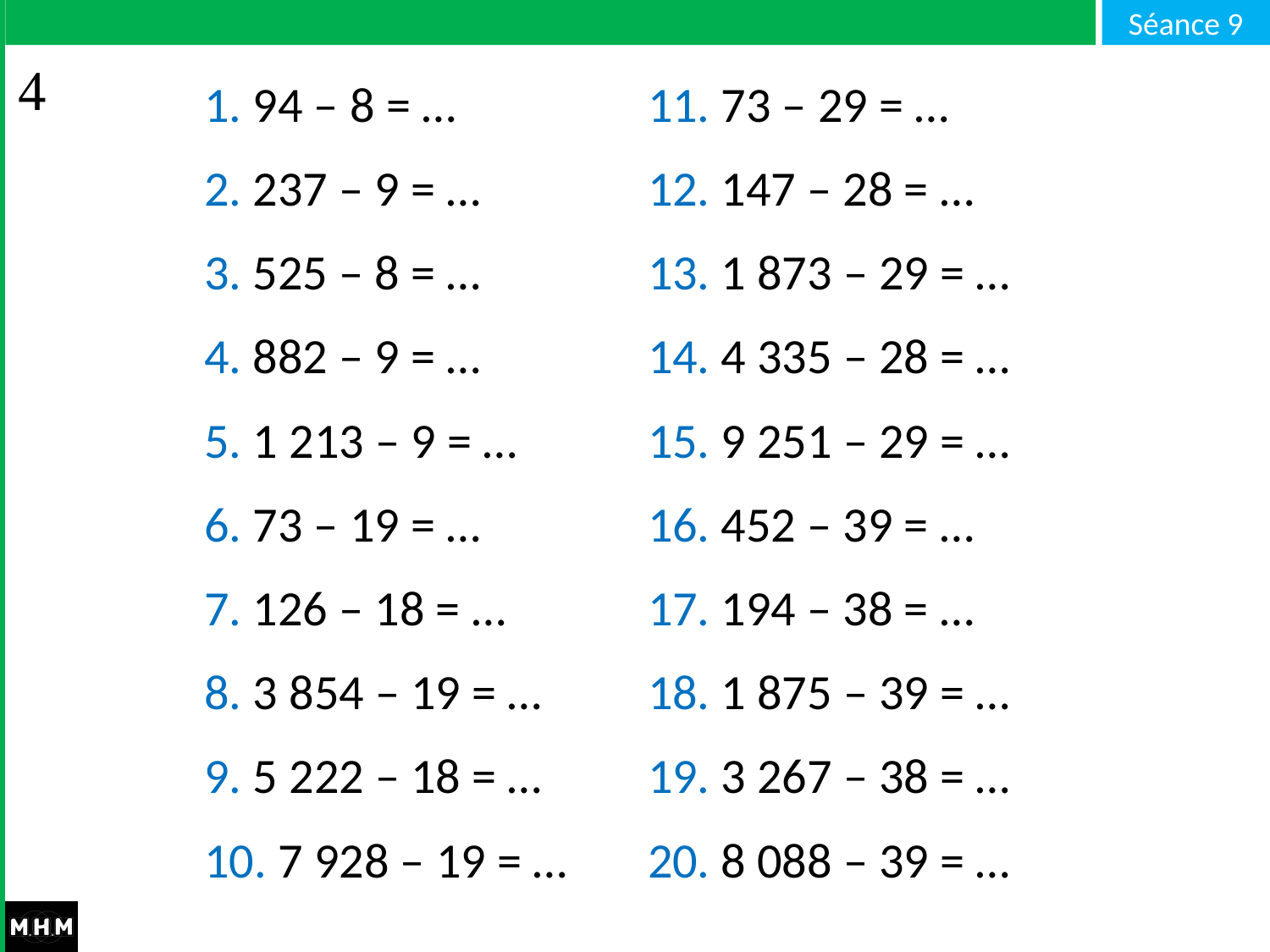

| 1. 94 – 8 = … | 11. 73 – 29 = … |
| --- | --- |
| 2. 237 – 9 = … | 12. 147 – 28 = … |
| 3. 525 – 8 = … | 13. 1 873 – 29 = … |
| 4. 882 – 9 = … | 14. 4 335 – 28 = … |
| 5. 1 213 – 9 = … | 15. 9 251 – 29 = … |
| 6. 73 – 19 = … | 16. 452 – 39 = … |
| 7. 126 – 18 = … | 17. 194 – 38 = … |
| 8. 3 854 – 19 = … | 18. 1 875 – 39 = … |
| 9. 5 222 – 18 = … | 19. 3 267 – 38 = … |
| 10. 7 928 – 19 = … | 20. 8 088 – 39 = … |